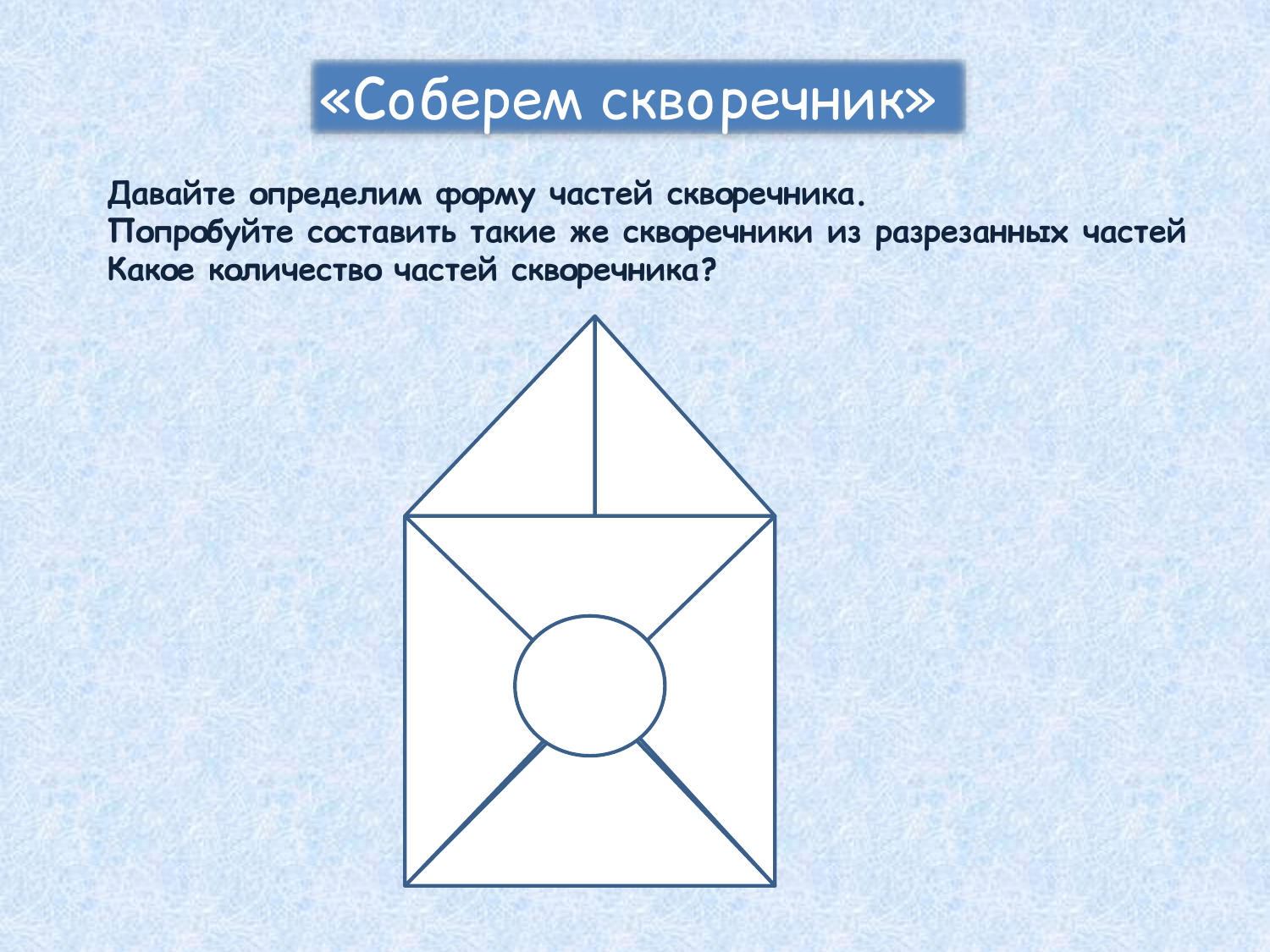

«Соберем скворечник»
Давайте определим форму частей скворечника.
Попробуйте составить такие же скворечники из разрезанных частей
Какое количество частей скворечника?